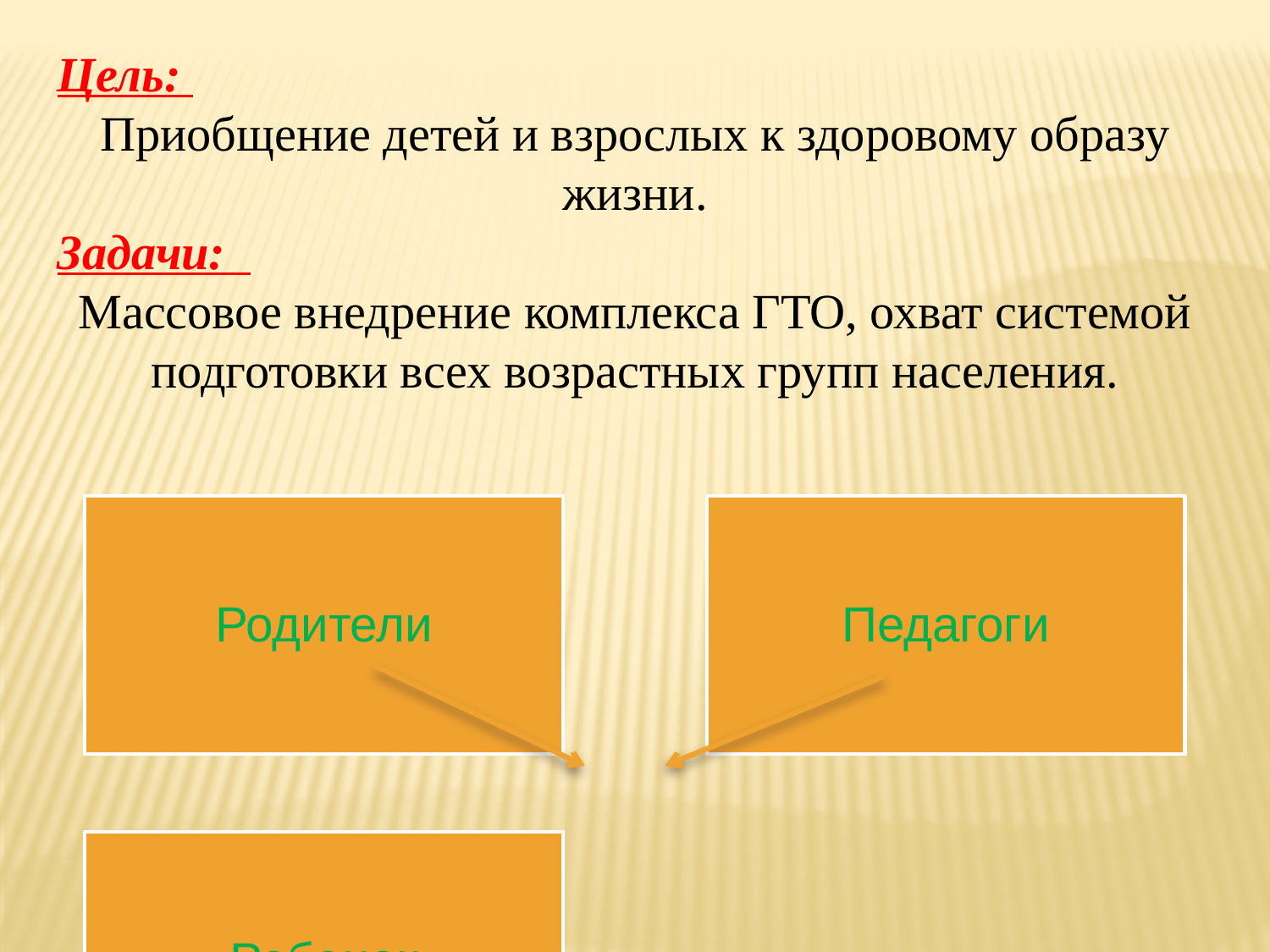

Цель:
Приобщение детей и взрослых к здоровому образу жизни.
Задачи:
Массовое внедрение комплекса ГТО, охват системой подготовки всех возрастных групп населения.
Родители
Педагоги